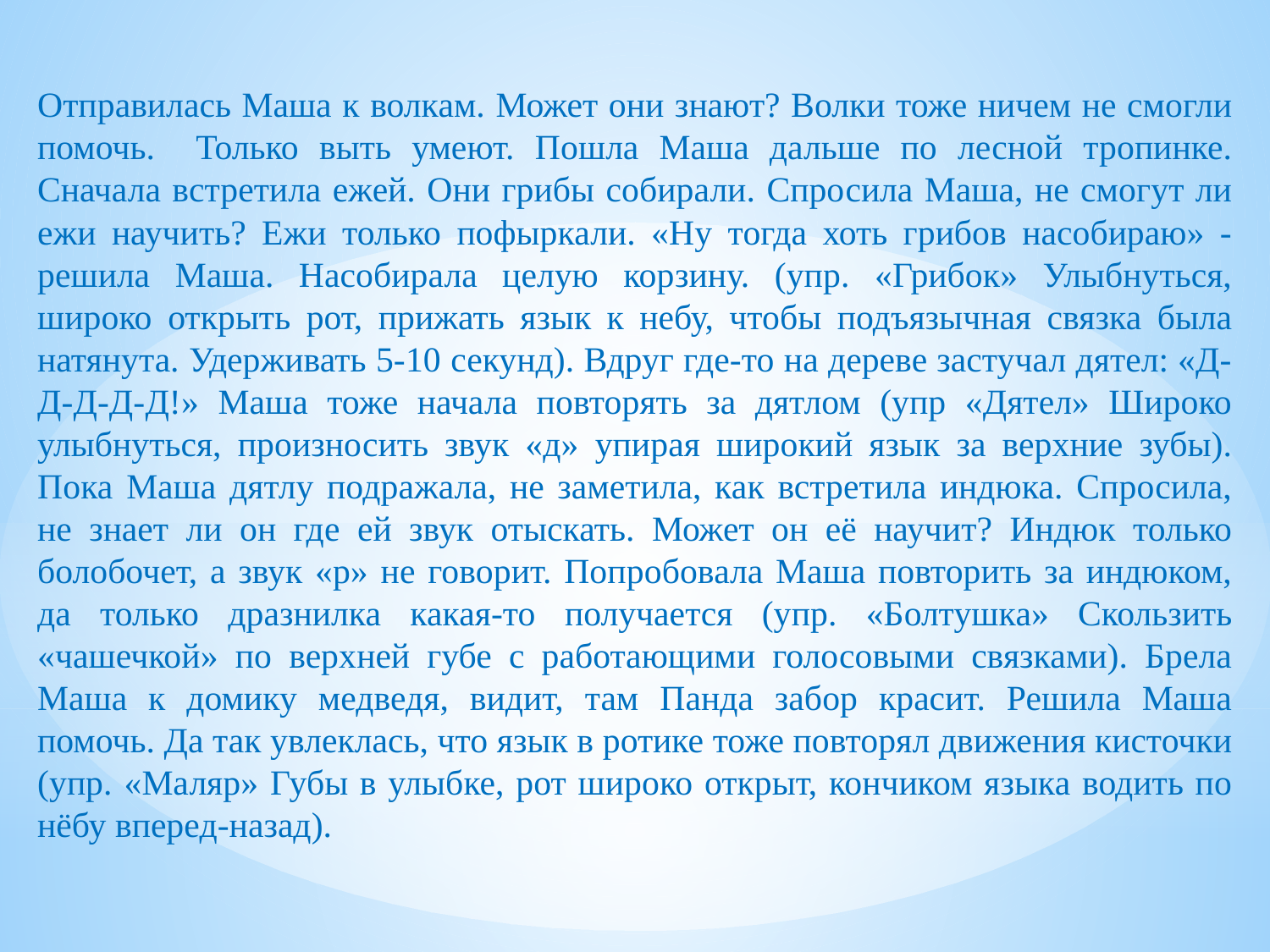

Отправилась Маша к волкам. Может они знают? Волки тоже ничем не смогли помочь.  Только выть умеют. Пошла Маша дальше по лесной тропинке. Сначала встретила ежей. Они грибы собирали. Спросила Маша, не смогут ли ежи научить? Ежи только пофыркали. «Ну тогда хоть грибов насобираю» - решила Маша. Насобирала целую корзину. (упр. «Грибок» Улыбнуться, широко открыть рот, прижать язык к небу, чтобы подъязычная связка была натянута. Удерживать 5-10 секунд). Вдруг где-то на дереве застучал дятел: «Д-Д-Д-Д-Д!» Маша тоже начала повторять за дятлом (упр «Дятел» Широко улыбнуться, произносить звук «д» упирая широкий язык за верхние зубы). Пока Маша дятлу подражала, не заметила, как встретила индюка. Спросила, не знает ли он где ей звук отыскать. Может он её научит? Индюк только болобочет, а звук «р» не говорит. Попробовала Маша повторить за индюком, да только дразнилка какая-то получается (упр. «Болтушка» Скользить «чашечкой» по верхней губе с работающими голосовыми связками). Брела Маша к домику медведя, видит, там Панда забор красит. Решила Маша помочь. Да так увлеклась, что язык в ротике тоже повторял движения кисточки (упр. «Маляр» Губы в улыбке, рот широко открыт, кончиком языка водить по нёбу вперед-назад).